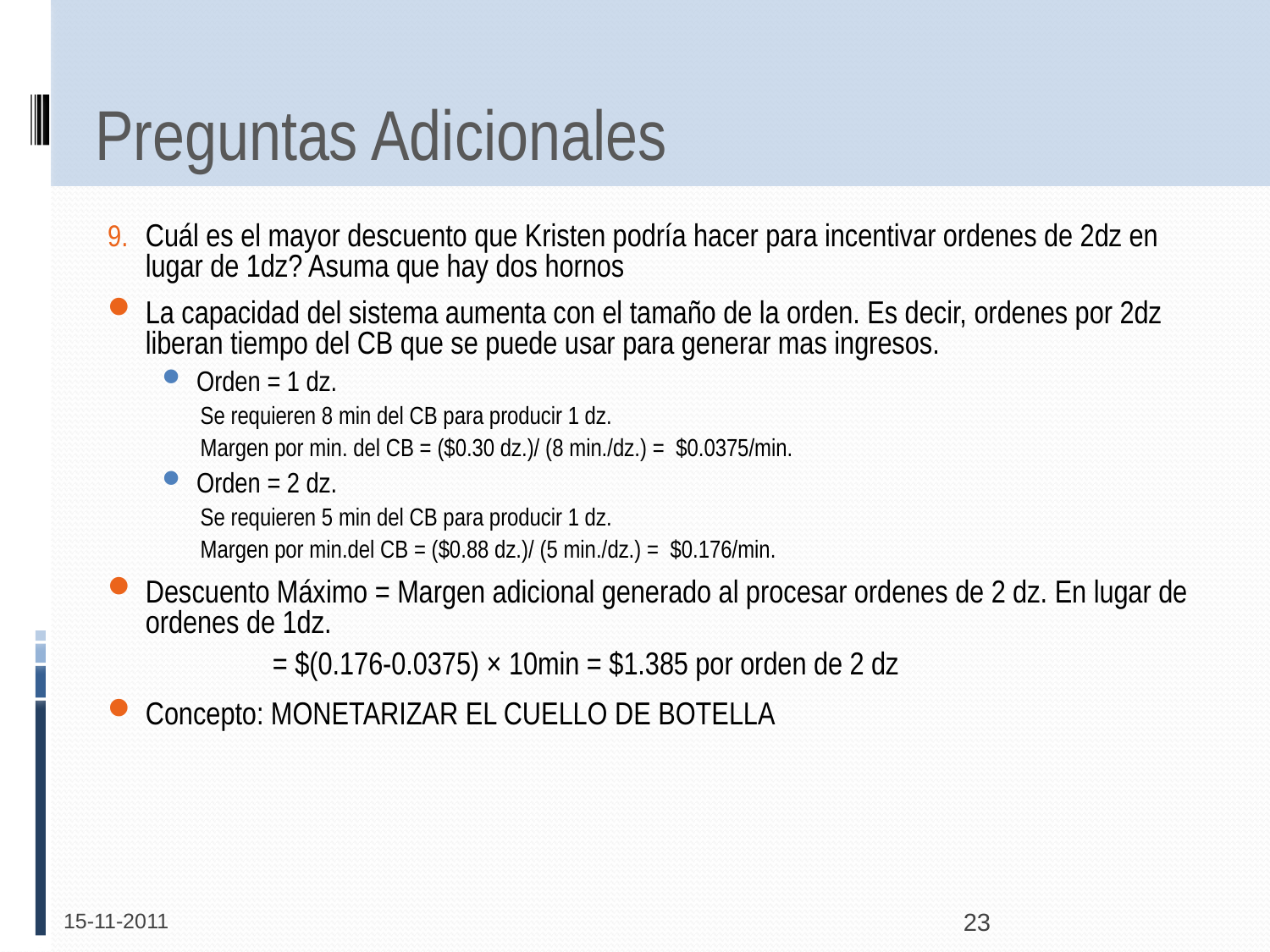

# Preguntas Adicionales
Cuál es el mayor descuento que Kristen podría hacer para incentivar ordenes de 2dz en lugar de 1dz? Asuma que hay dos hornos
La capacidad del sistema aumenta con el tamaño de la orden. Es decir, ordenes por 2dz liberan tiempo del CB que se puede usar para generar mas ingresos.
Orden = 1 dz.
Se requieren 8 min del CB para producir 1 dz.
Margen por min. del CB = ($0.30 dz.)/ (8 min./dz.) =  $0.0375/min.
Orden = 2 dz.
Se requieren 5 min del CB para producir 1 dz.
Margen por min.del CB = ($0.88 dz.)/ (5 min./dz.) =  $0.176/min.
Descuento Máximo = Margen adicional generado al procesar ordenes de 2 dz. En lugar de ordenes de 1dz.
		= $(0.176-0.0375) × 10min = $1.385 por orden de 2 dz
Concepto: MONETARIZAR EL CUELLO DE BOTELLA

15-11-2011
23